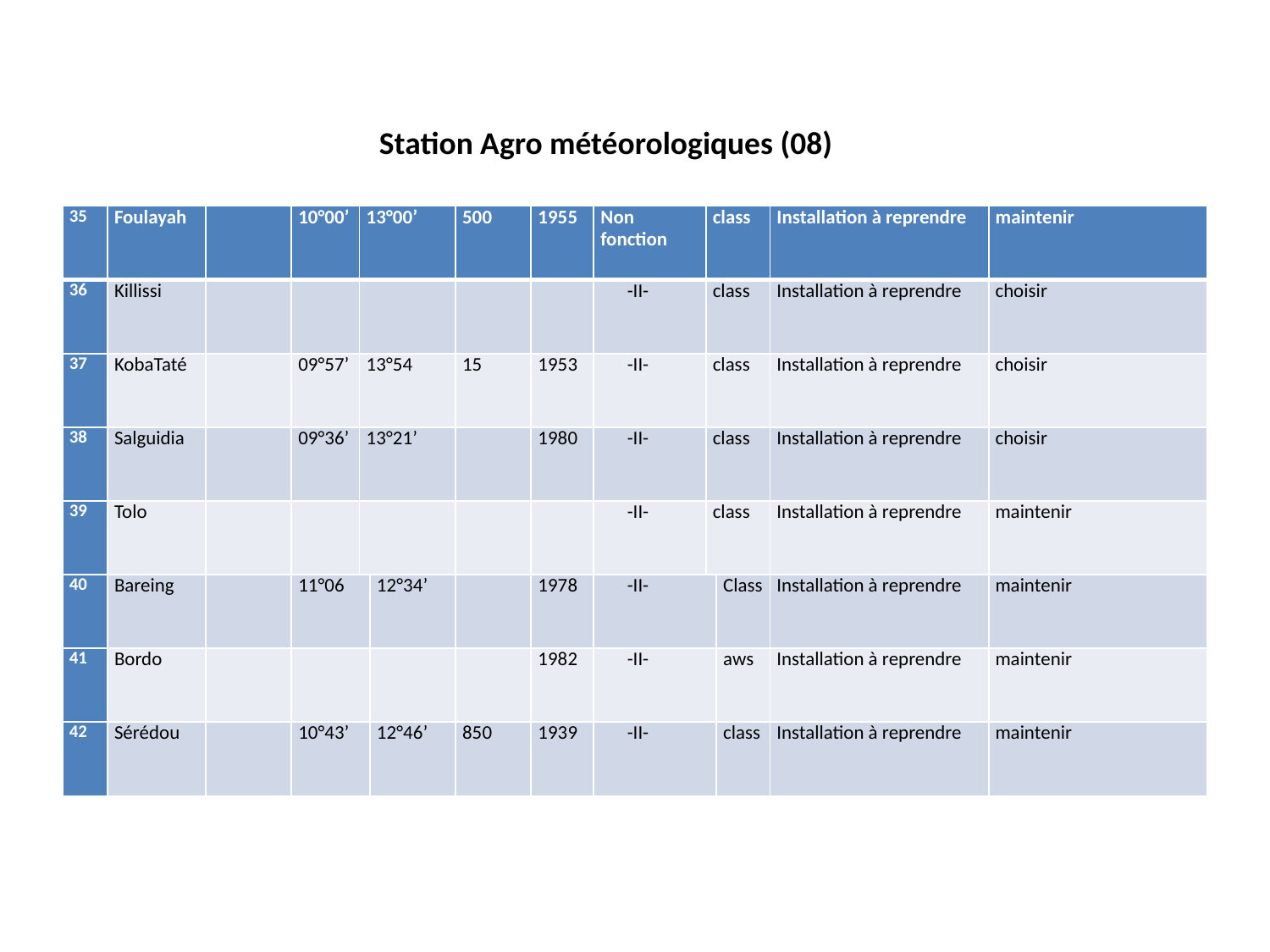

Station Agro météorologiques (08)
| 35 | Foulayah |  | 10°00’ | 13°00’ |  | 500 | 1955 | Non fonction | class |  | Installation à reprendre | maintenir |
| --- | --- | --- | --- | --- | --- | --- | --- | --- | --- | --- | --- | --- |
| 36 | Killissi |  |  |  |  |  |  | -II- | class |  | Installation à reprendre | choisir |
| 37 | KobaTaté |  | 09°57’ | 13°54 |  | 15 | 1953 | -II- | class |  | Installation à reprendre | choisir |
| 38 | Salguidia |  | 09°36’ | 13°21’ |  |  | 1980 | -II- | class |  | Installation à reprendre | choisir |
| 39 | Tolo |  |  |  |  |  |  | -II- | class |  | Installation à reprendre | maintenir |
| 40 | Bareing |  | 11°06 |  | 12°34’ |  | 1978 | -II- |  | Class | Installation à reprendre | maintenir |
| 41 | Bordo |  |  |  |  |  | 1982 | -II- |  | aws | Installation à reprendre | maintenir |
| 42 | Sérédou |  | 10°43’ |  | 12°46’ | 850 | 1939 | -II- |  | class | Installation à reprendre | maintenir |